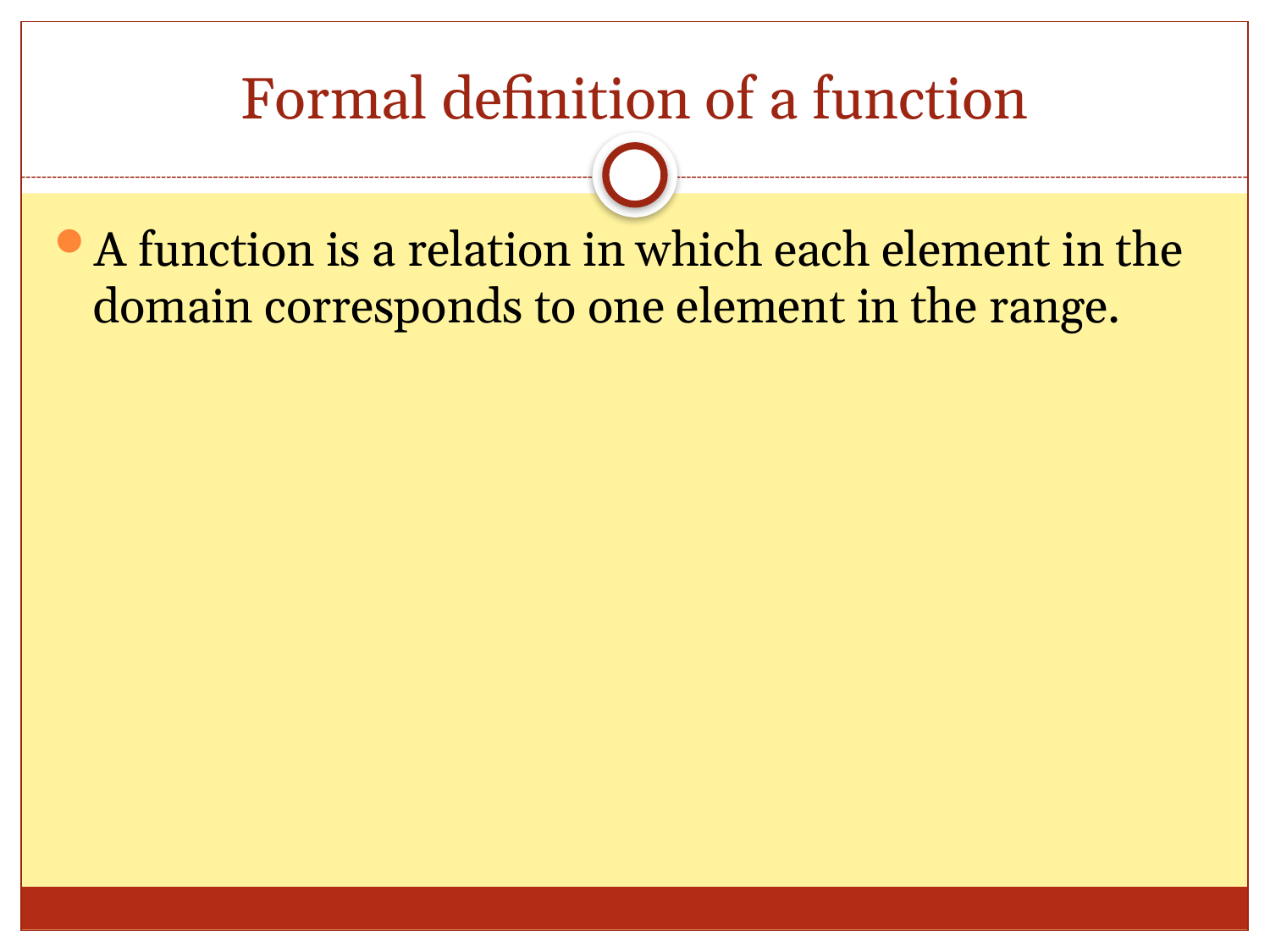

# Formal definition of a function
A function is a relation in which each element in the domain corresponds to one element in the range.